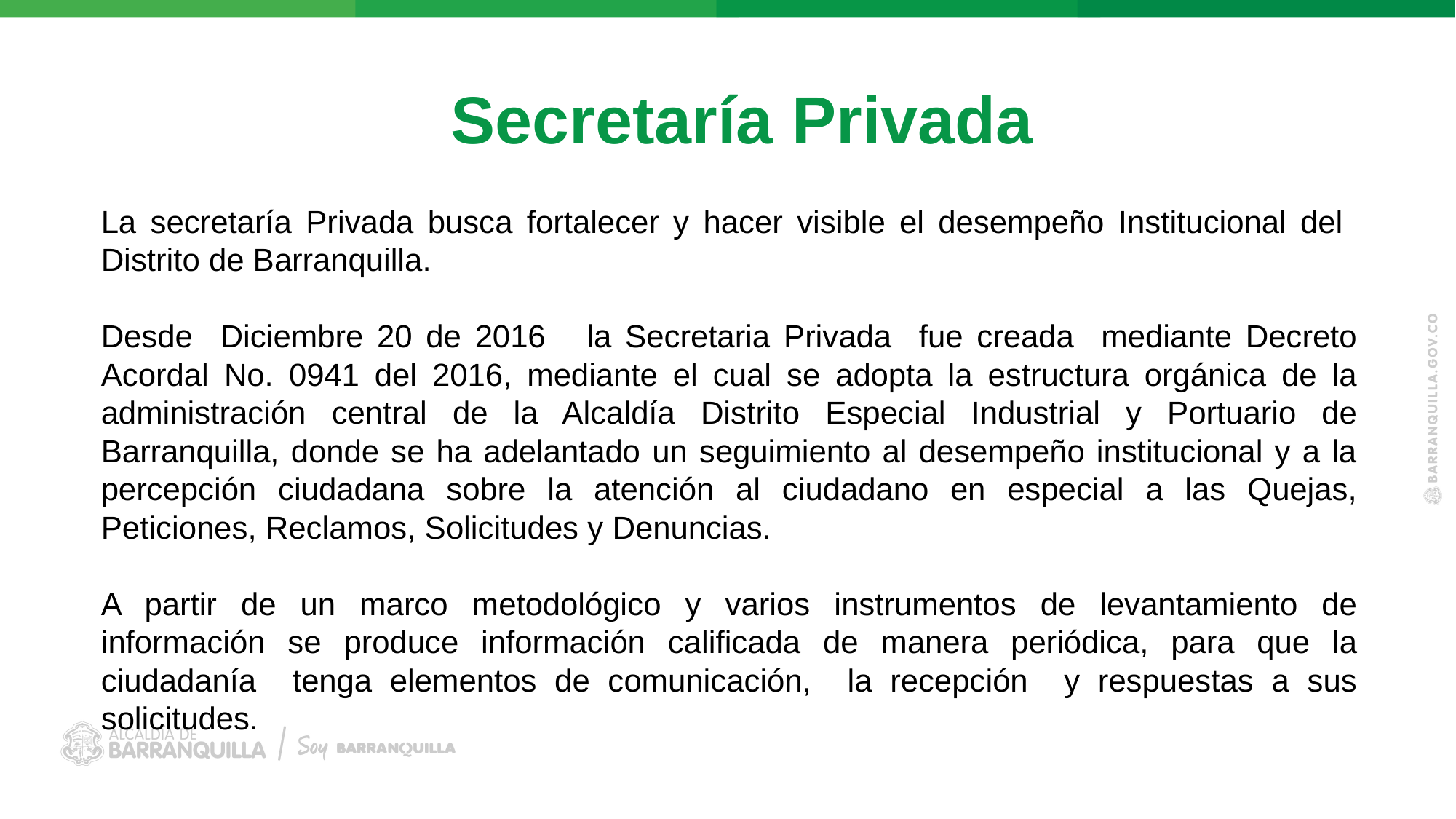

# Secretaría Privada
La secretaría Privada busca fortalecer y hacer visible el desempeño Institucional del  Distrito de Barranquilla.

Desde  Diciembre 20 de 2016   la Secretaria Privada  fue creada  mediante Decreto Acordal No. 0941 del 2016, mediante el cual se adopta la estructura orgánica de la administración central de la Alcaldía Distrito Especial Industrial y Portuario de Barranquilla, donde se ha adelantado un seguimiento al desempeño institucional y a la percepción ciudadana sobre la atención al ciudadano en especial a las Quejas, Peticiones, Reclamos, Solicitudes y Denuncias.

A partir de un marco metodológico y varios instrumentos de levantamiento de información se produce información calificada de manera periódica, para que la ciudadanía  tenga elementos de comunicación,  la recepción  y respuestas a sus solicitudes.